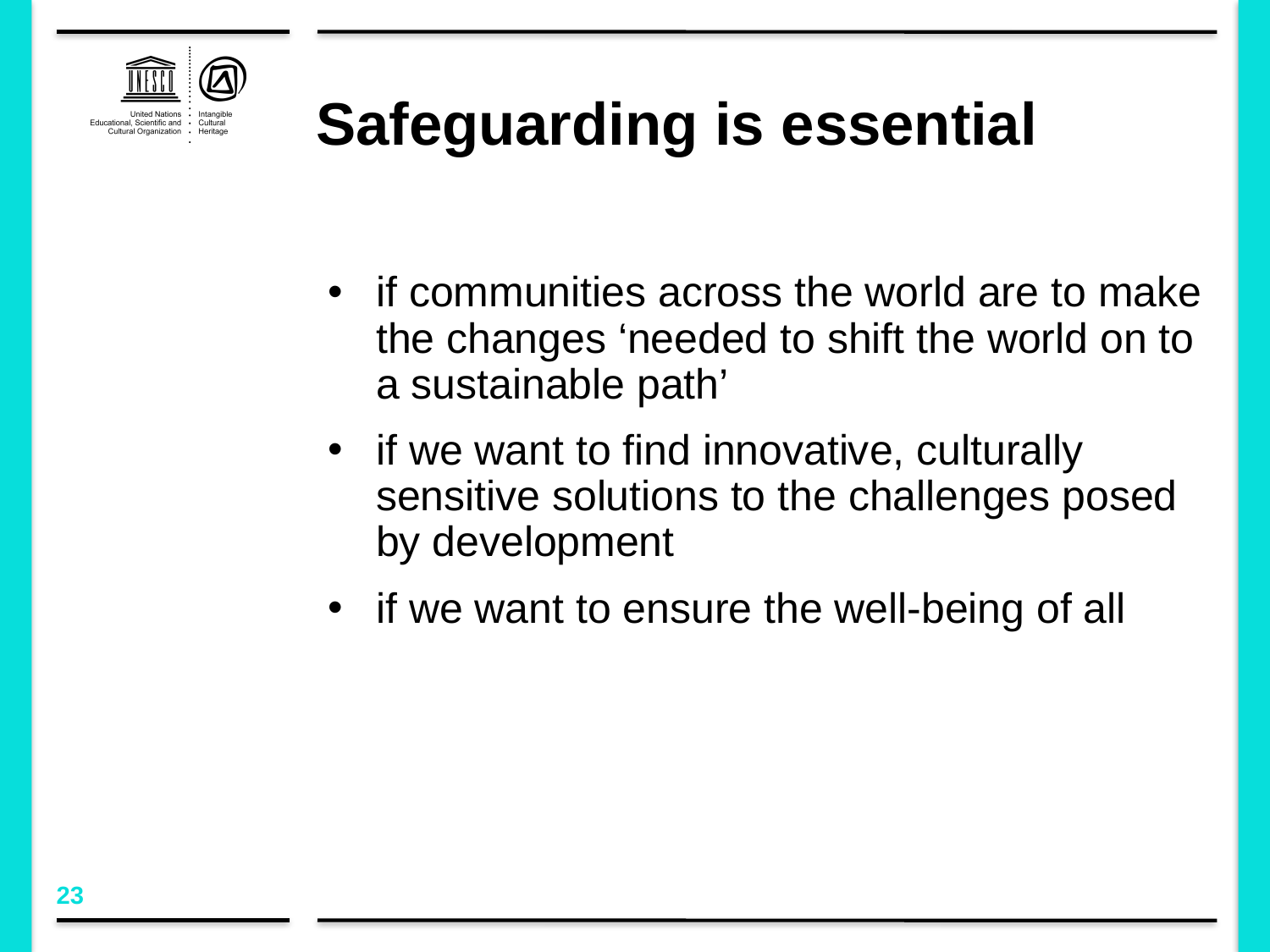

# Safeguarding is essential
if communities across the world are to make the changes ‘needed to shift the world on to a sustainable path’
if we want to find innovative, culturally sensitive solutions to the challenges posed by development
if we want to ensure the well-being of all